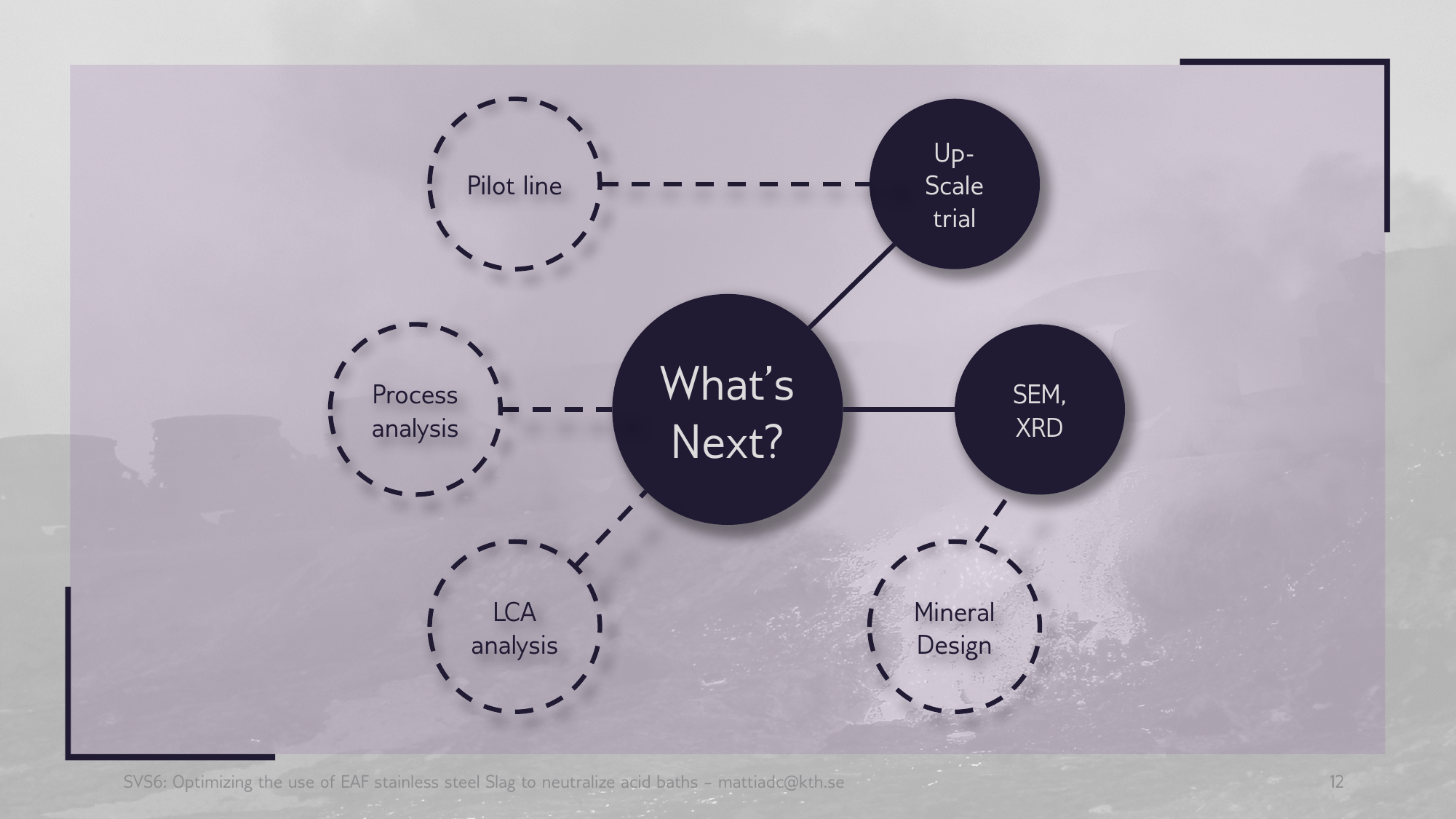

Pilot line
Up-Scale trial
What’s
Next?
Process analysis
SEM, XRD
Mineral
Design
LCA
analysis
12
SVS6: Optimizing the use of EAF stainless steel Slag to neutralize acid baths – mattiadc@kth.se